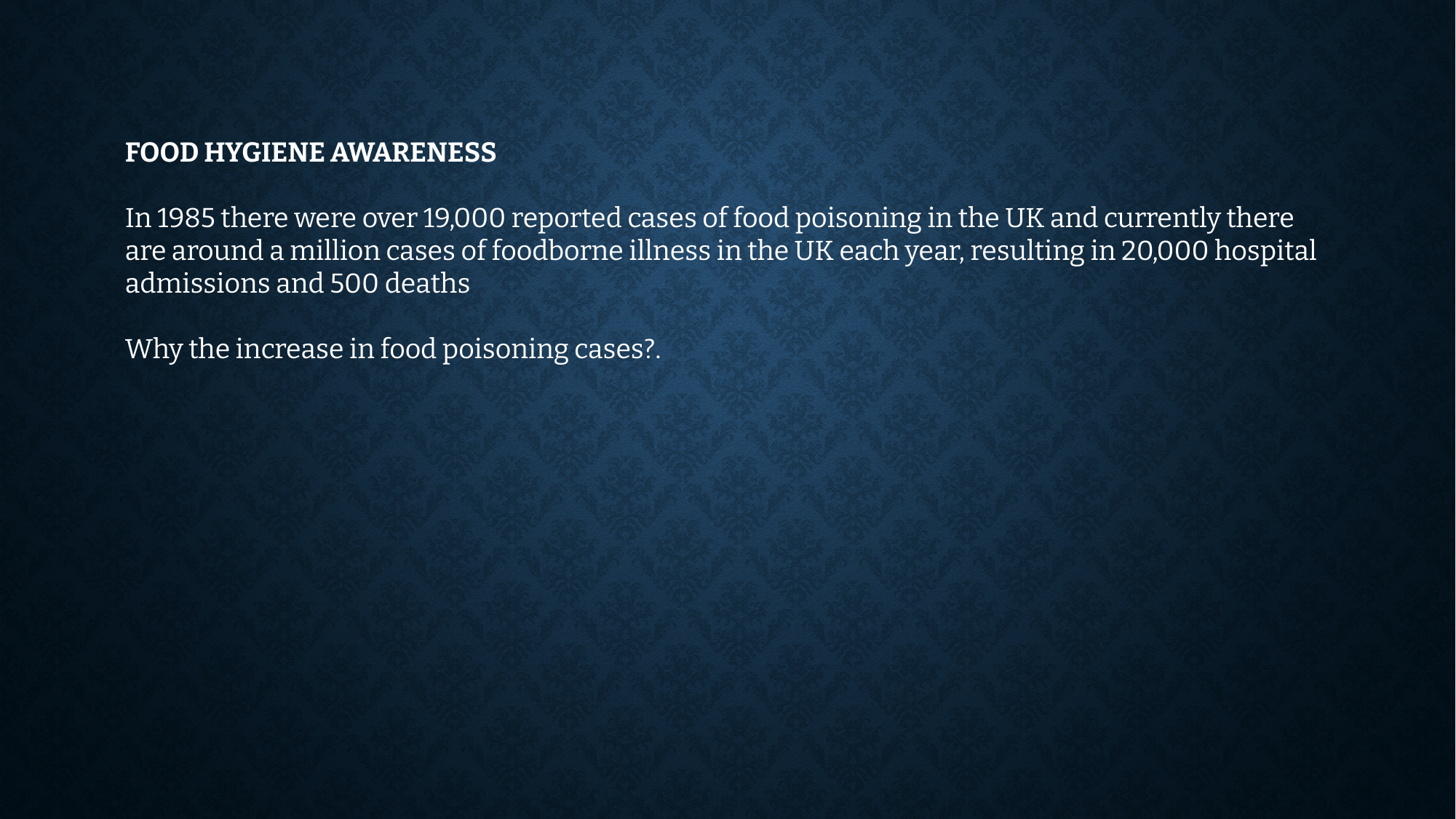

FOOD HYGIENE AWARENESS

In 1985 there were over 19,000 reported cases of food poisoning in the UK and currently there are around a million cases of foodborne illness in the UK each year, resulting in 20,000 hospital admissions and 500 deaths

Why the increase in food poisoning cases?.